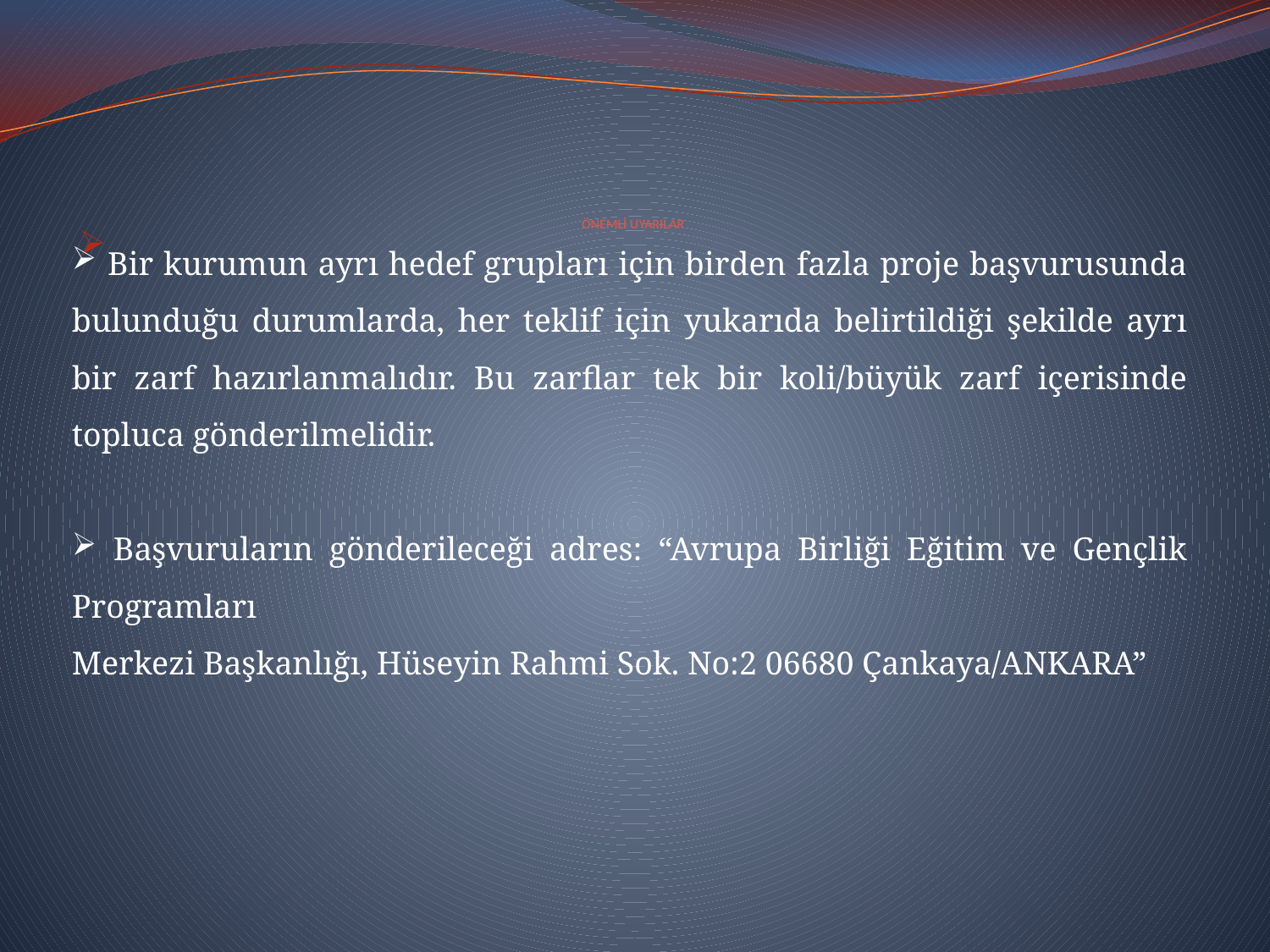

# ÖNEMLİ UYARILAR

 Bir kurumun ayrı hedef grupları için birden fazla proje başvurusunda bulunduğu durumlarda, her teklif için yukarıda belirtildiği şekilde ayrı bir zarf hazırlanmalıdır. Bu zarflar tek bir koli/büyük zarf içerisinde topluca gönderilmelidir.

 Başvuruların gönderileceği adres: “Avrupa Birliği Eğitim ve Gençlik Programları
Merkezi Başkanlığı, Hüseyin Rahmi Sok. No:2 06680 Çankaya/ANKARA”